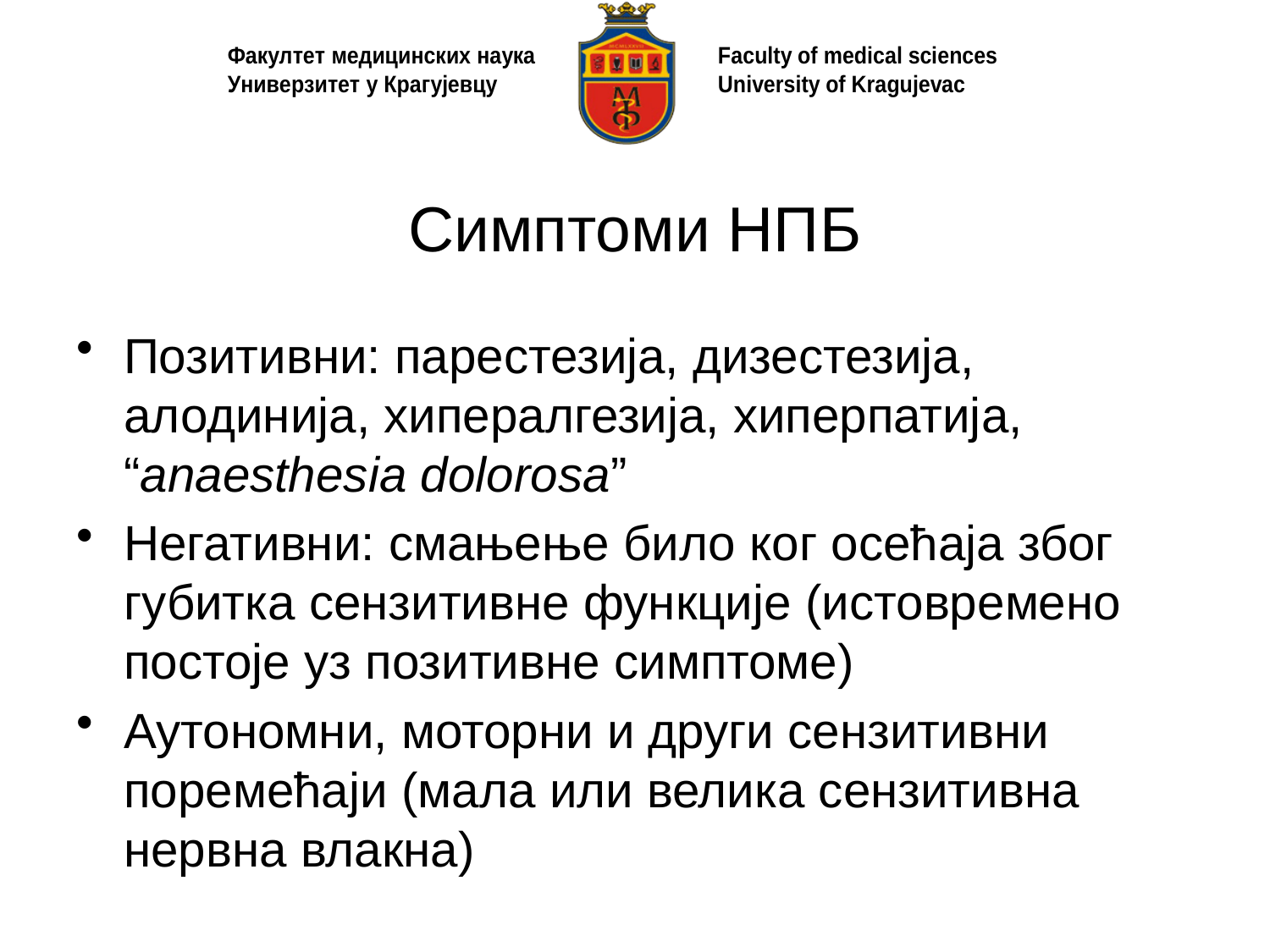

# Симптоми НПБ
Позитивни: парестезија, дизестезија, алодинија, хипералгезија, хиперпатија, “anaesthesia dolorosa”
Негативни: смањење било ког осећаја због губитка сензитивне функције (истовремено постоје уз позитивне симптоме)
Аутономни, моторни и други сензитивни поремећаји (мала или велика сензитивна нервна влакна)